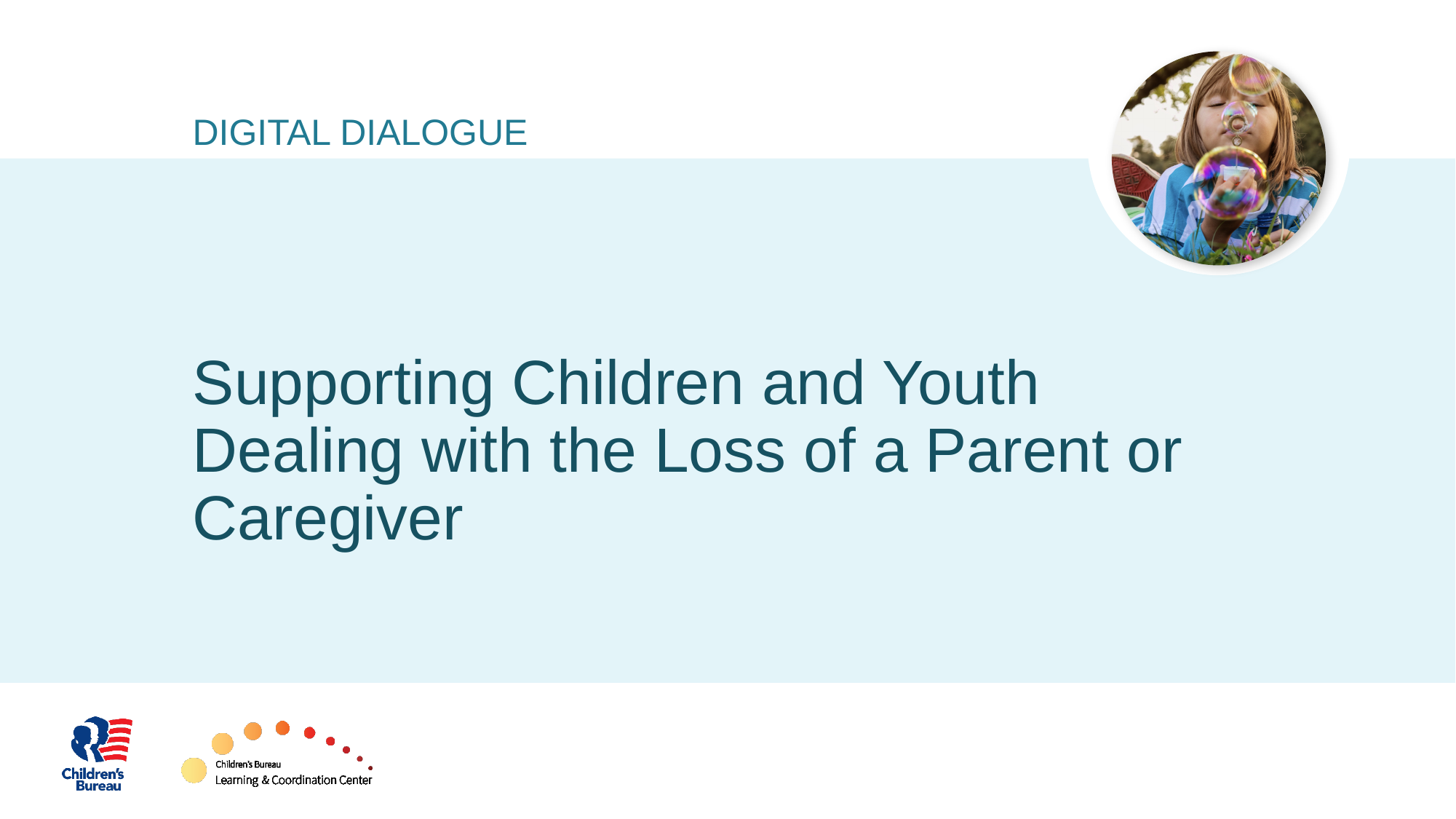

# Supporting Children and Youth Dealing with the Loss of a Parent or Caregiver